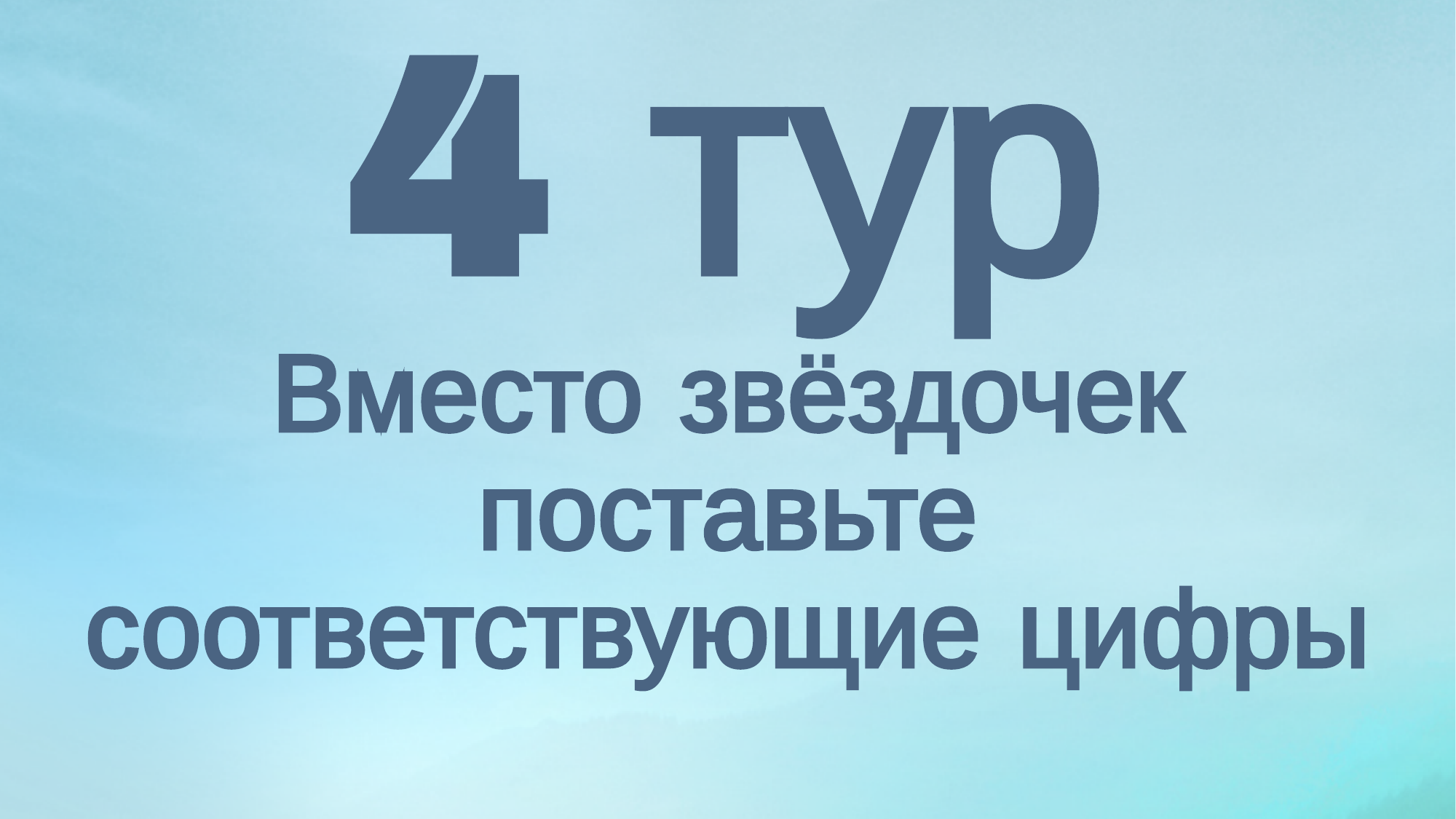

4 тур
Вместо звёздочек поставьте соответствующие цифры